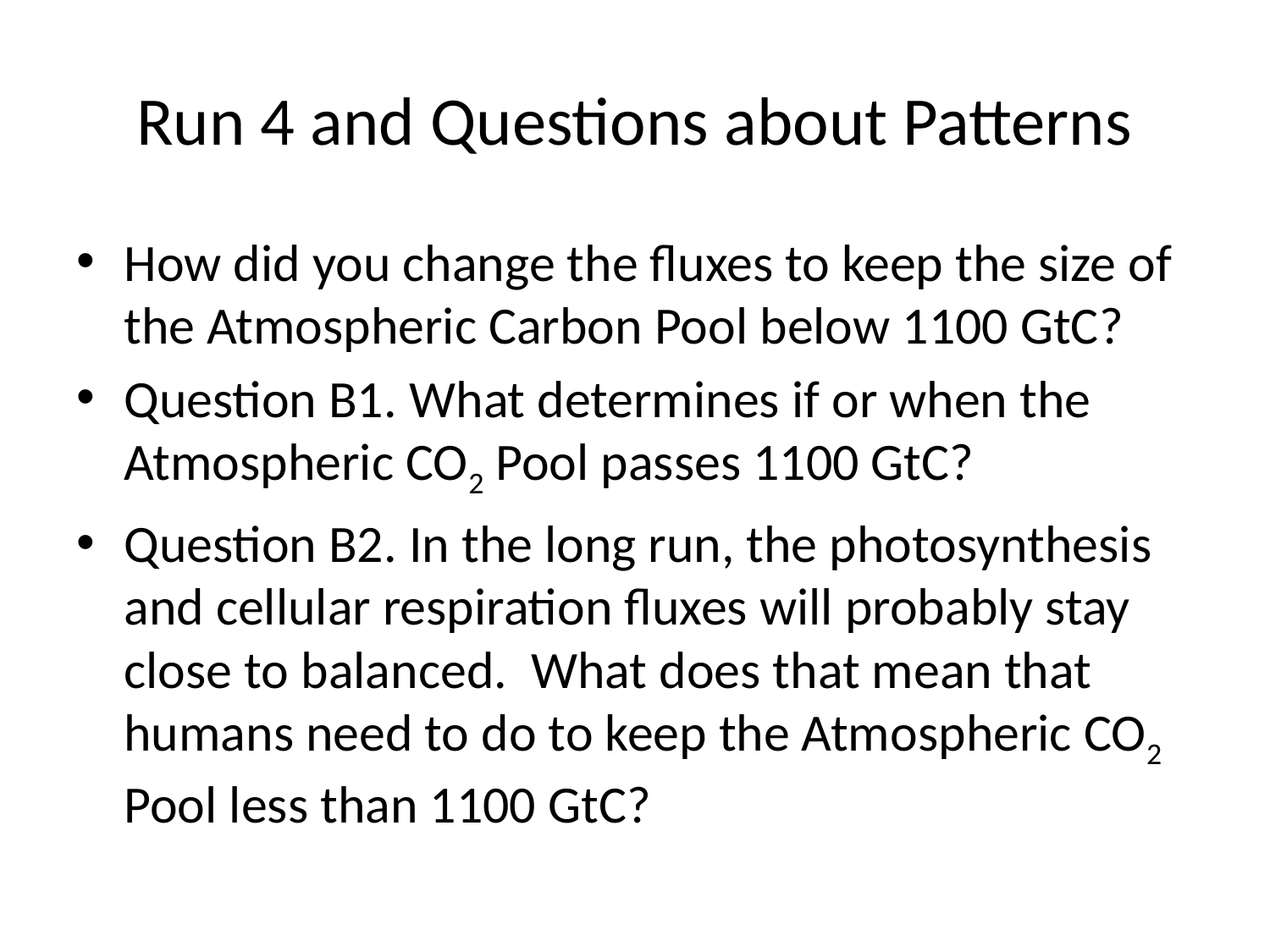

# Run 4 and Questions about Patterns
How did you change the fluxes to keep the size of the Atmospheric Carbon Pool below 1100 GtC?
Question B1. What determines if or when the Atmospheric CO2 Pool passes 1100 GtC?
Question B2. In the long run, the photosynthesis and cellular respiration fluxes will probably stay close to balanced.  What does that mean that humans need to do to keep the Atmospheric CO2 Pool less than 1100 GtC?